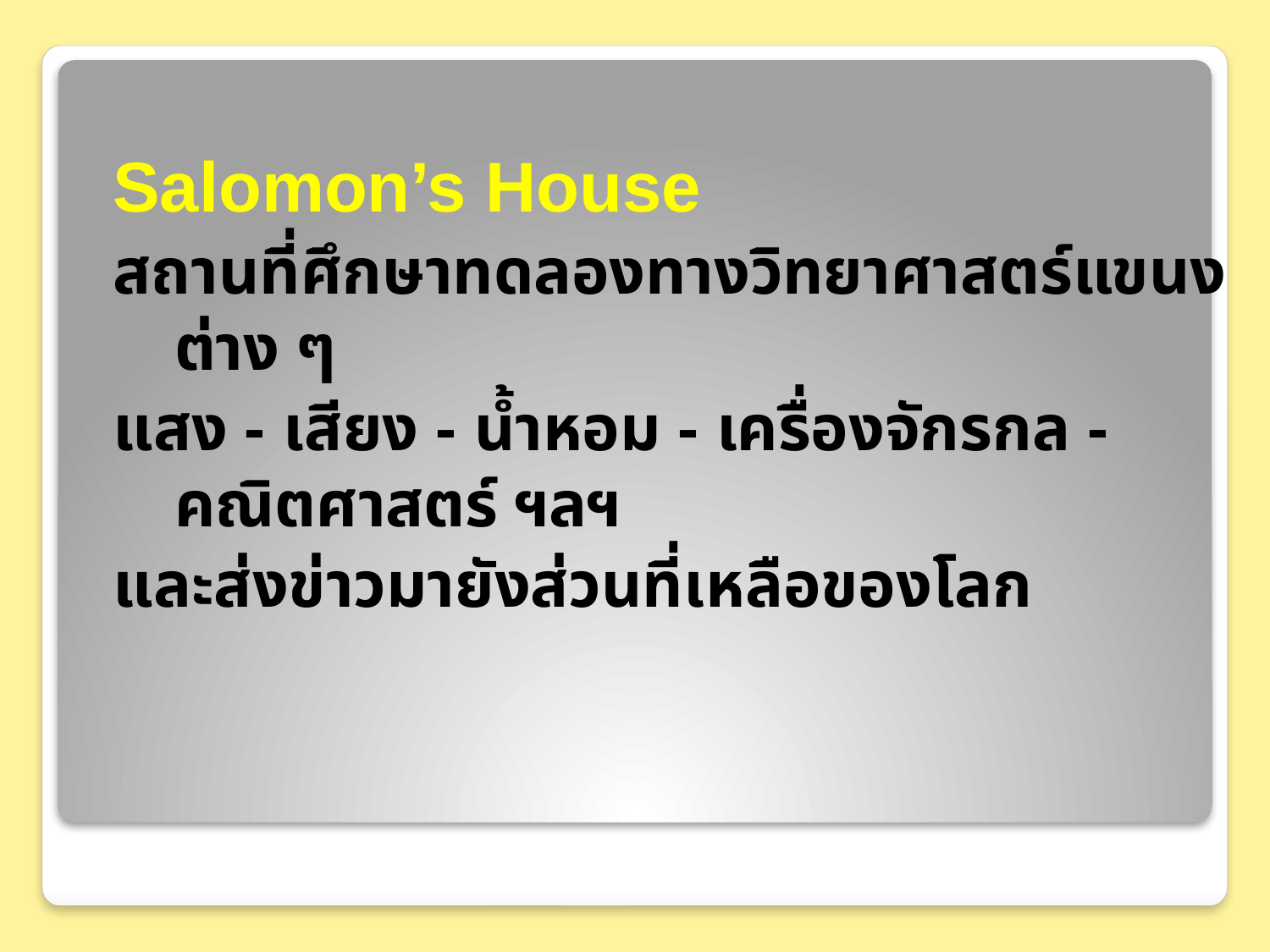

Salomon’s House
สถานที่ศึกษาทดลองทางวิทยาศาสตร์แขนงต่าง ๆ
แสง - เสียง - น้ำหอม - เครื่องจักรกล - คณิตศาสตร์ ฯลฯ
และส่งข่าวมายังส่วนที่เหลือของโลก